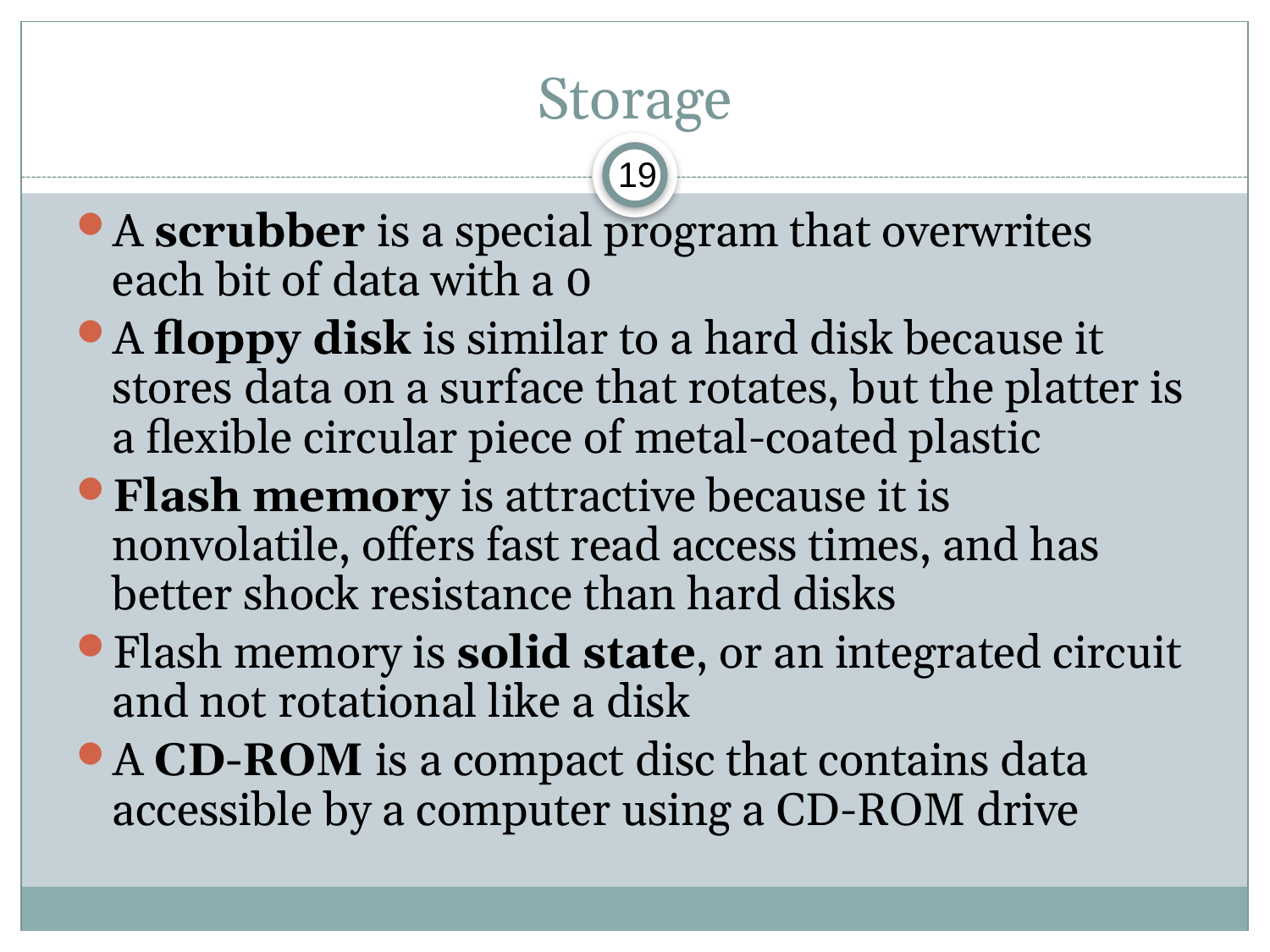

# Storage
19
A scrubber is a special program that overwrites each bit of data with a 0
A floppy disk is similar to a hard disk because it stores data on a surface that rotates, but the platter is a flexible circular piece of metal-coated plastic
Flash memory is attractive because it is nonvolatile, offers fast read access times, and has better shock resistance than hard disks
Flash memory is solid state, or an integrated circuit and not rotational like a disk
A CD-ROM is a compact disc that contains data accessible by a computer using a CD-ROM drive